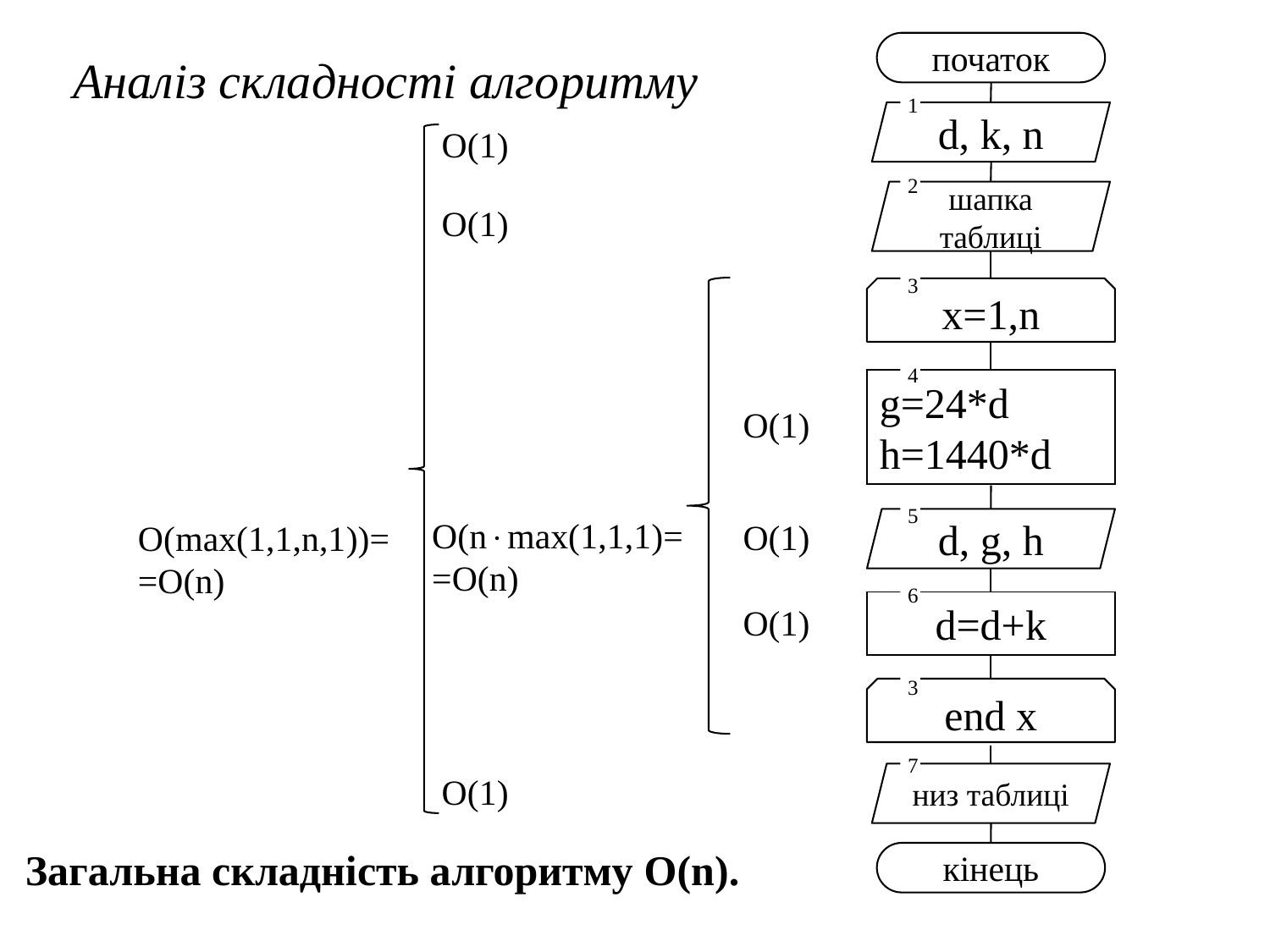

початок
d, k, n
шапка таблиці

x=1,n
g=24*d
h=1440*d
d, g, h
d=d+k

end x
низ таблиці
кінець
1
2
3
4
5
6
3
7
О(1)

О(1)

О(1)
О(n⋅max(1,1,1)=
=O(n)
О(1)
О(max(1,1,n,1))=
=O(n)
О(1)
О(1)
	Аналіз складності алгоритму

Загальна складність алгоритму O(n).